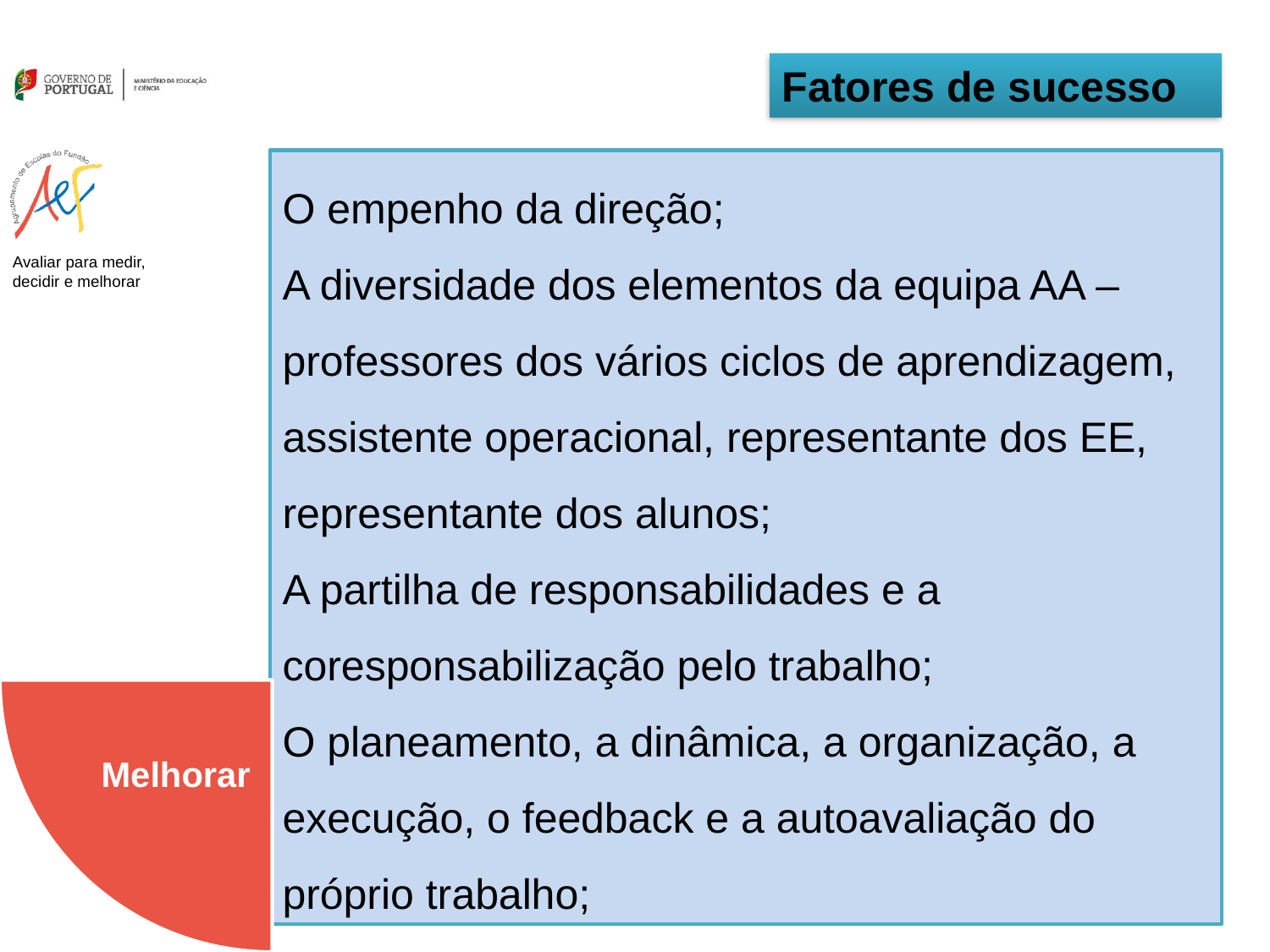

Fatores de sucesso
O empenho da direção;
A diversidade dos elementos da equipa AA – professores dos vários ciclos de aprendizagem, assistente operacional, representante dos EE, representante dos alunos;
A partilha de responsabilidades e a coresponsabilização pelo trabalho;
O planeamento, a dinâmica, a organização, a execução, o feedback e a autoavaliação do próprio trabalho;

Melhorar